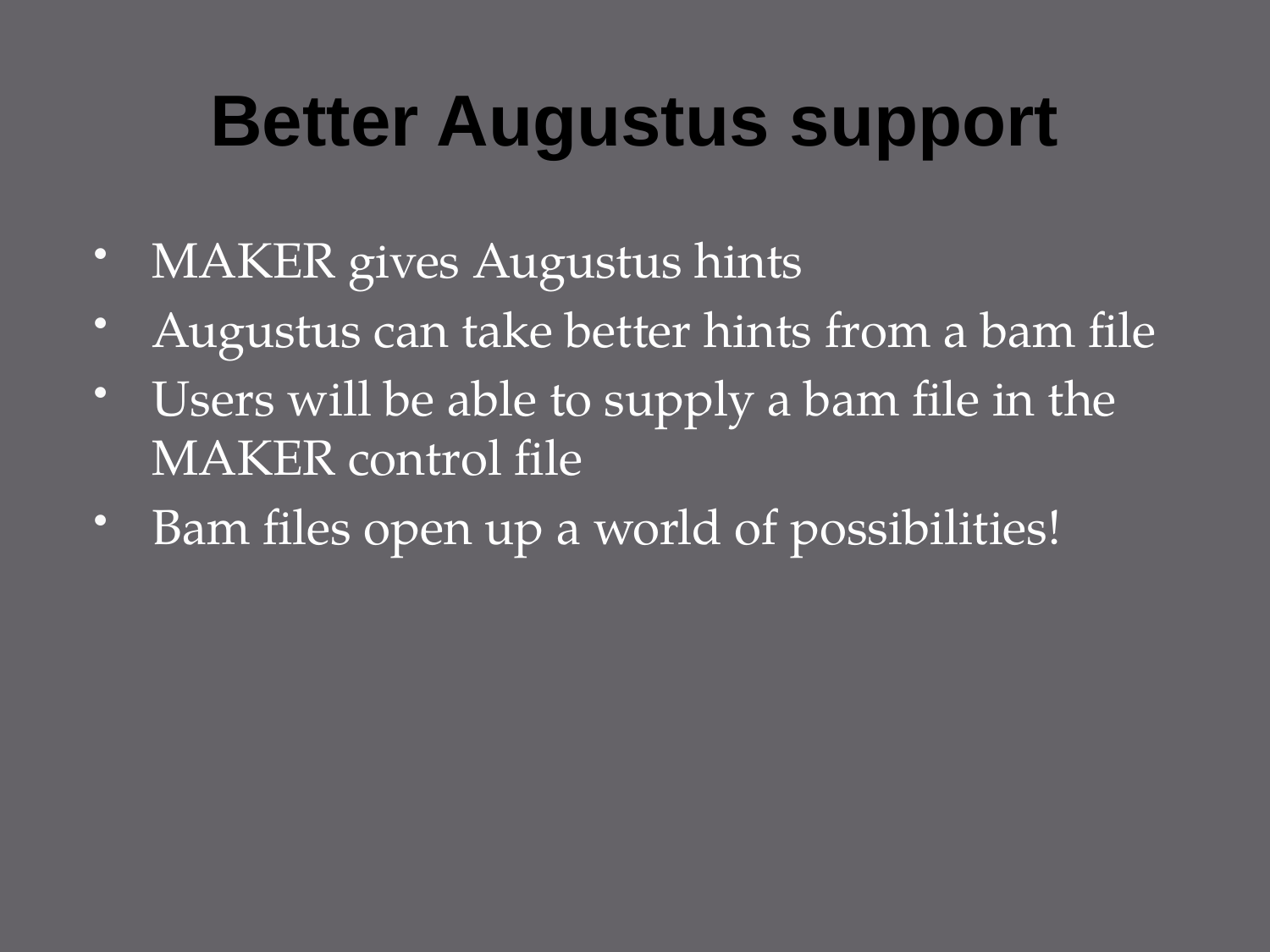

# Better Augustus support
MAKER gives Augustus hints
Augustus can take better hints from a bam file
Users will be able to supply a bam file in the MAKER control file
Bam files open up a world of possibilities!